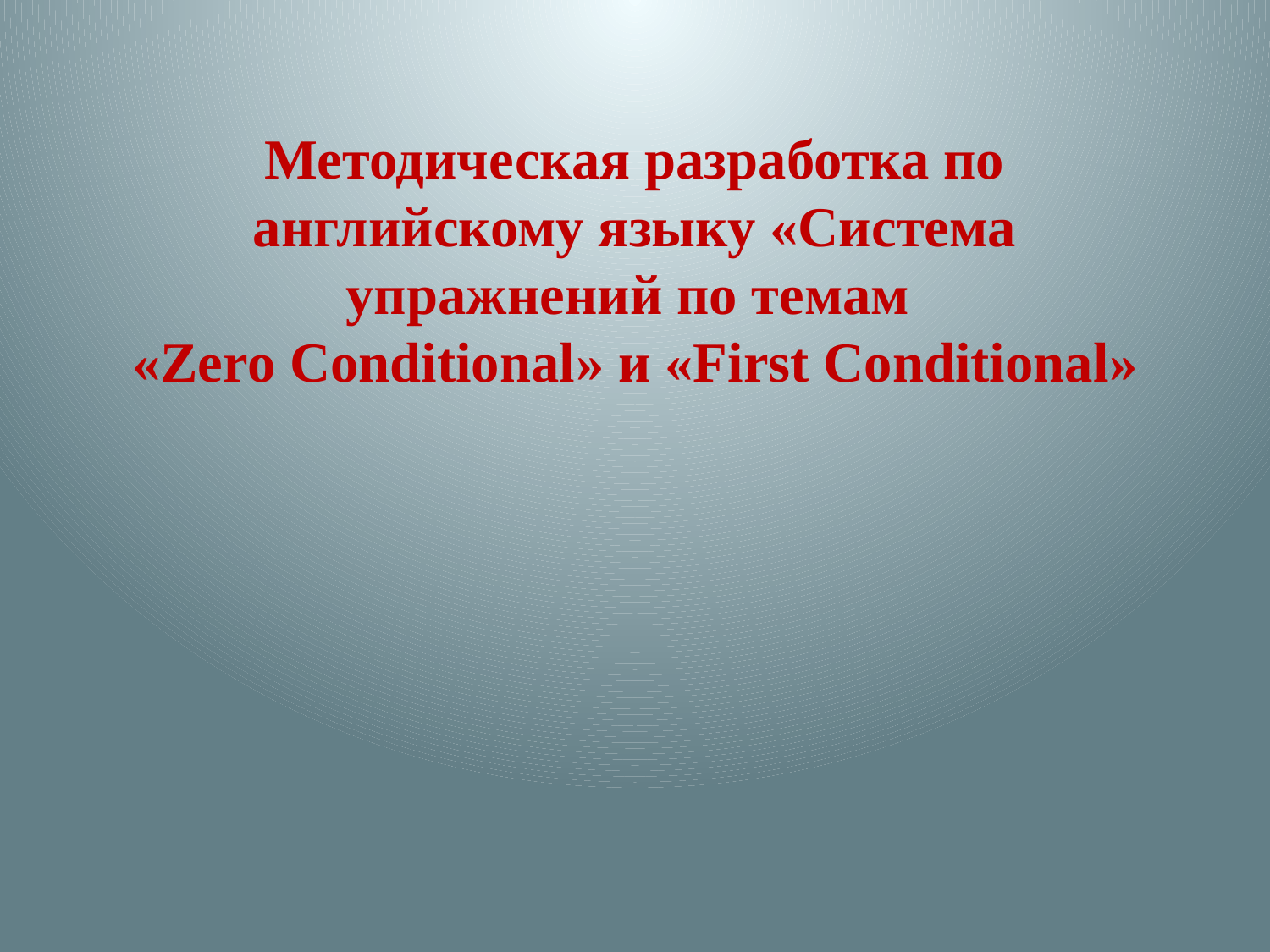

# Методическая разработка по английскому языку «Система упражнений по темам «Zero Conditional» и «First Conditional»